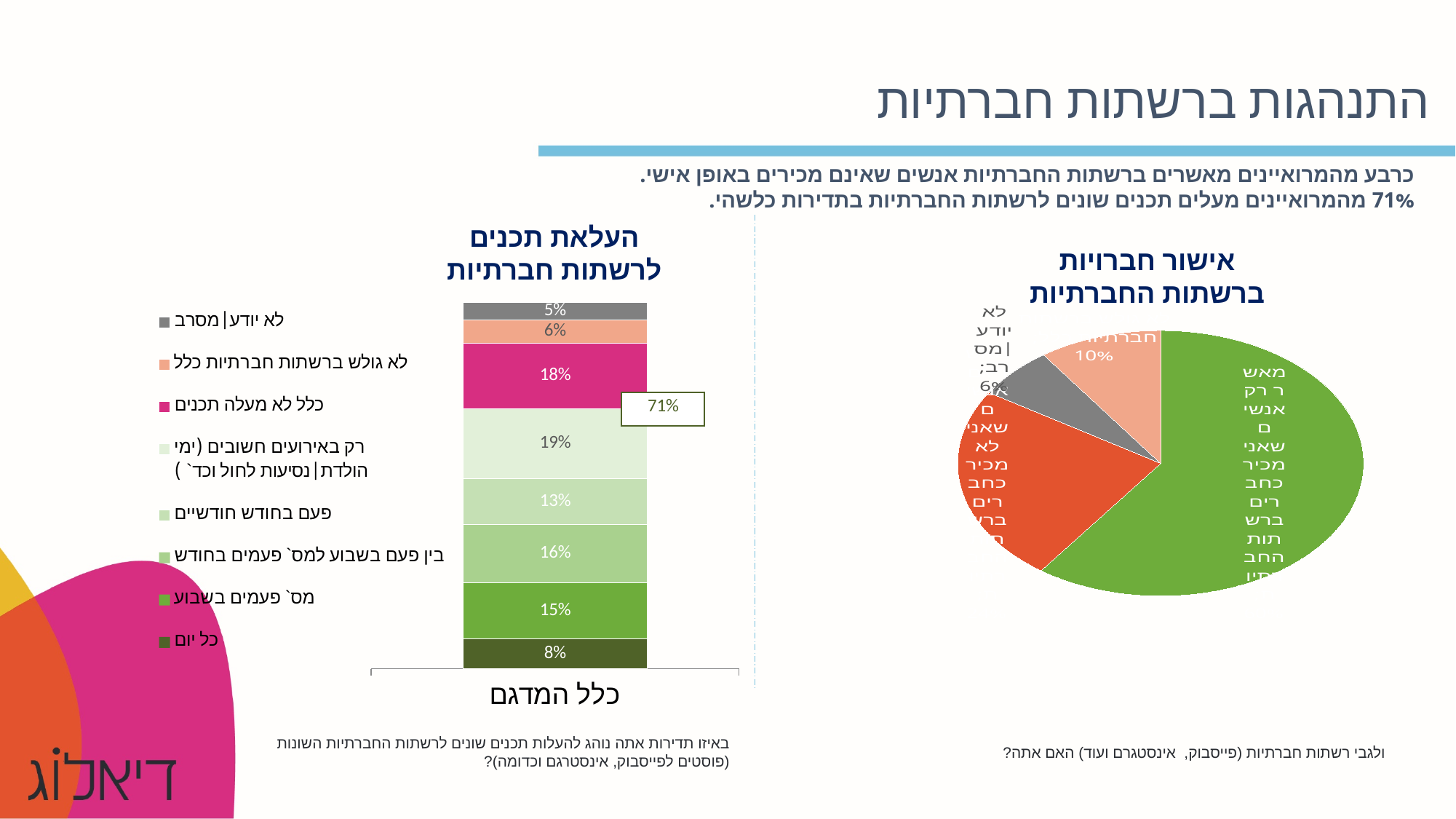

# התנהגות ברשתות חברתיות
כרבע מהמרואיינים מאשרים ברשתות החברתיות אנשים שאינם מכירים באופן אישי.
71% מהמרואיינים מעלים תכנים שונים לרשתות החברתיות בתדירות כלשהי.

העלאת תכנים לרשתות חברתיות

### Chart

| Category | כל יום | מס` פעמים בשבוע | בין פעם בשבוע למס` פעמים בחודש | פעם בחודש חודשיים | רק באירועים חשובים (ימי הולדת|נסיעות לחול וכד`) | כלל לא מעלה תכנים | לא גולש ברשתות חברתיות כלל | לא יודע|מסרב |
|---|---|---|---|---|---|---|---|---|
| כלל המדגם | 0.0820076475231906 | 0.15351584626010215 | 0.1571631698878645 | 0.12676902606265666 | 0.18955953346768456 | 0.17869244923569066 | 0.0648205833003988 | 0.04747174426241192 |
אישור חברויות ברשתות החברתיות

### Chart

| Category | כלל המדגם |
|---|---|
| מאשר רק אנשים שאני מכיר כחברים ברשתות החברתיות | 0.6003186819720606 |
| מאשר גם אנשים שאני לא מכיר כחברים ברשתות החברתיות | 0.23919357579197 |
| לא יודע|מסרב | 0.06268172808527407 |
| לא גולש ברשתות חברתיות כלל | 0.09780601415069241 |
באיזו תדירות אתה נוהג להעלות תכנים שונים לרשתות החברתיות השונות
(פוסטים לפייסבוק, אינסטרגם וכדומה)?
ולגבי רשתות חברתיות (פייסבוק,  אינסטגרם ועוד) האם אתה?